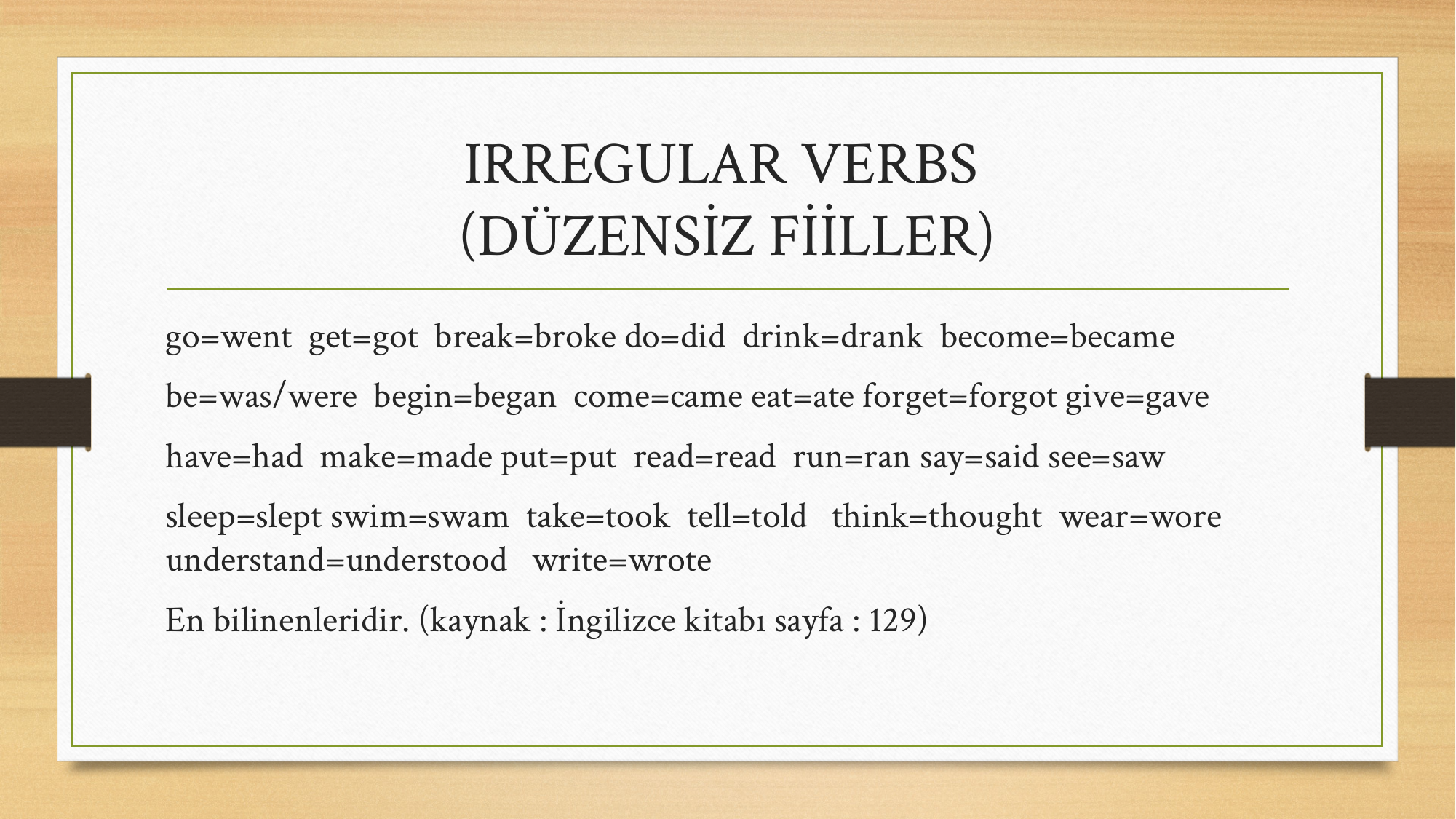

# IRREGULAR VERBS (DÜZENSİZ FİİLLER)
go=went  get=got  break=broke do=did  drink=drank  become=became
be=was/were  begin=began  come=came eat=ate forget=forgot give=gave
have=had  make=made put=put  read=read  run=ran say=said see=saw
sleep=slept swim=swam  take=took  tell=told   think=thought  wear=wore  understand=understood   write=wrote
En bilinenleridir. (kaynak : İngilizce kitabı sayfa : 129)